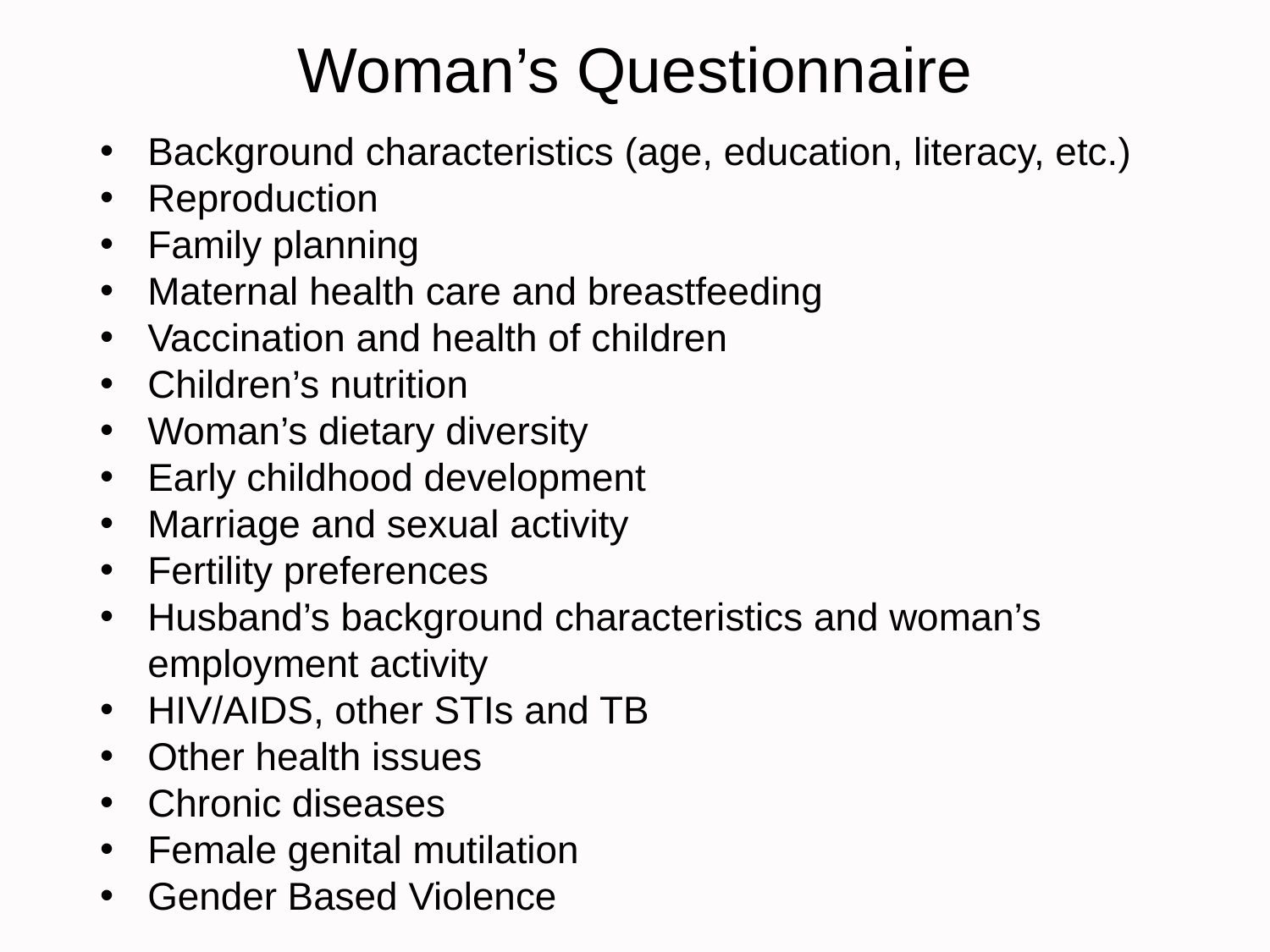

# Woman’s Questionnaire
Background characteristics (age, education, literacy, etc.)
Reproduction
Family planning
Maternal health care and breastfeeding
Vaccination and health of children
Children’s nutrition
Woman’s dietary diversity
Early childhood development
Marriage and sexual activity
Fertility preferences
Husband’s background characteristics and woman’s employment activity
HIV/AIDS, other STIs and TB
Other health issues
Chronic diseases
Female genital mutilation
Gender Based Violence